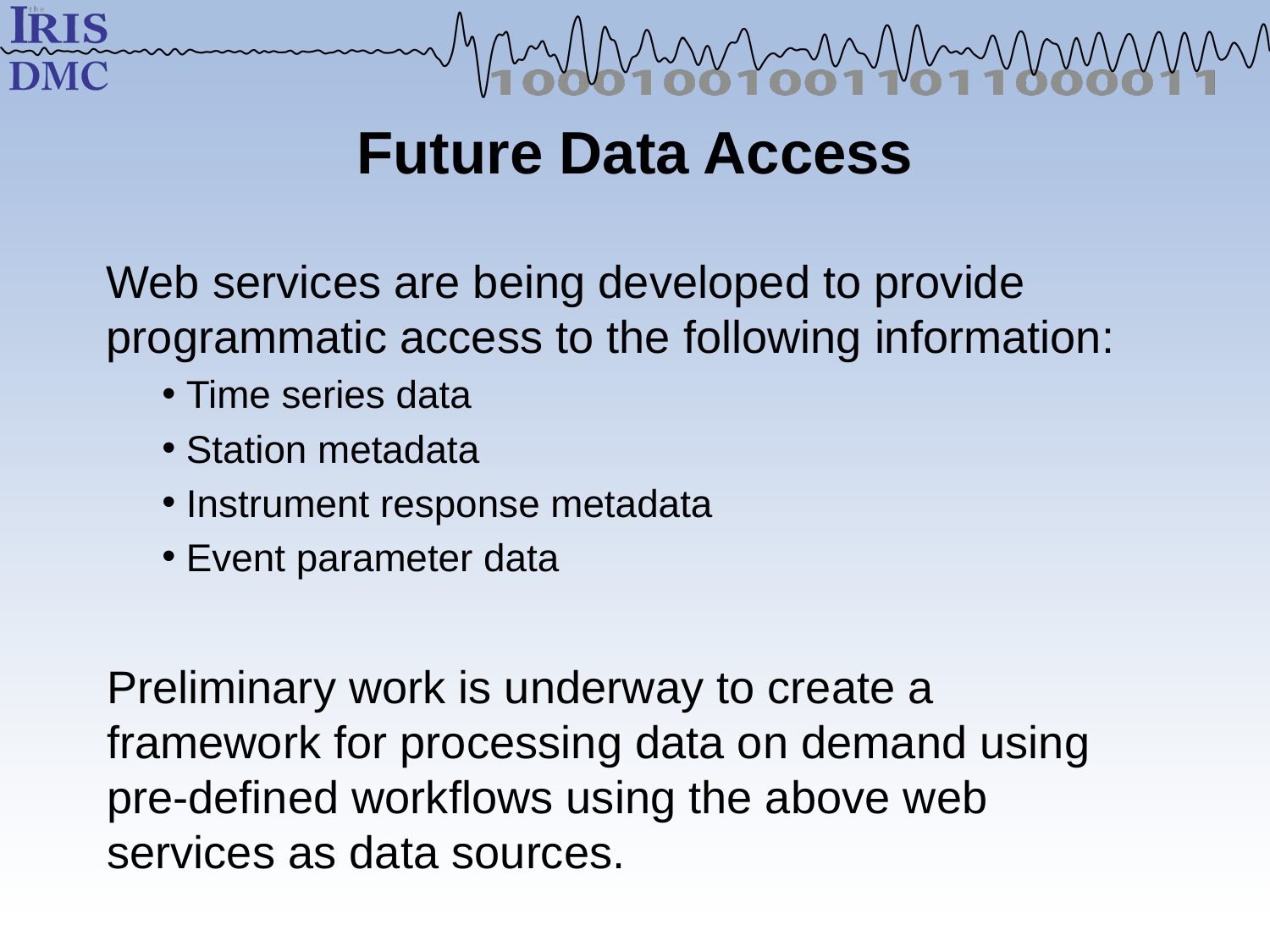

Future Data Access
Web services are being developed to provide programmatic access to the following information:
 Time series data
 Station metadata
 Instrument response metadata
 Event parameter data

Preliminary work is underway to create a framework for processing data on demand using pre-defined workflows using the above web services as data sources.